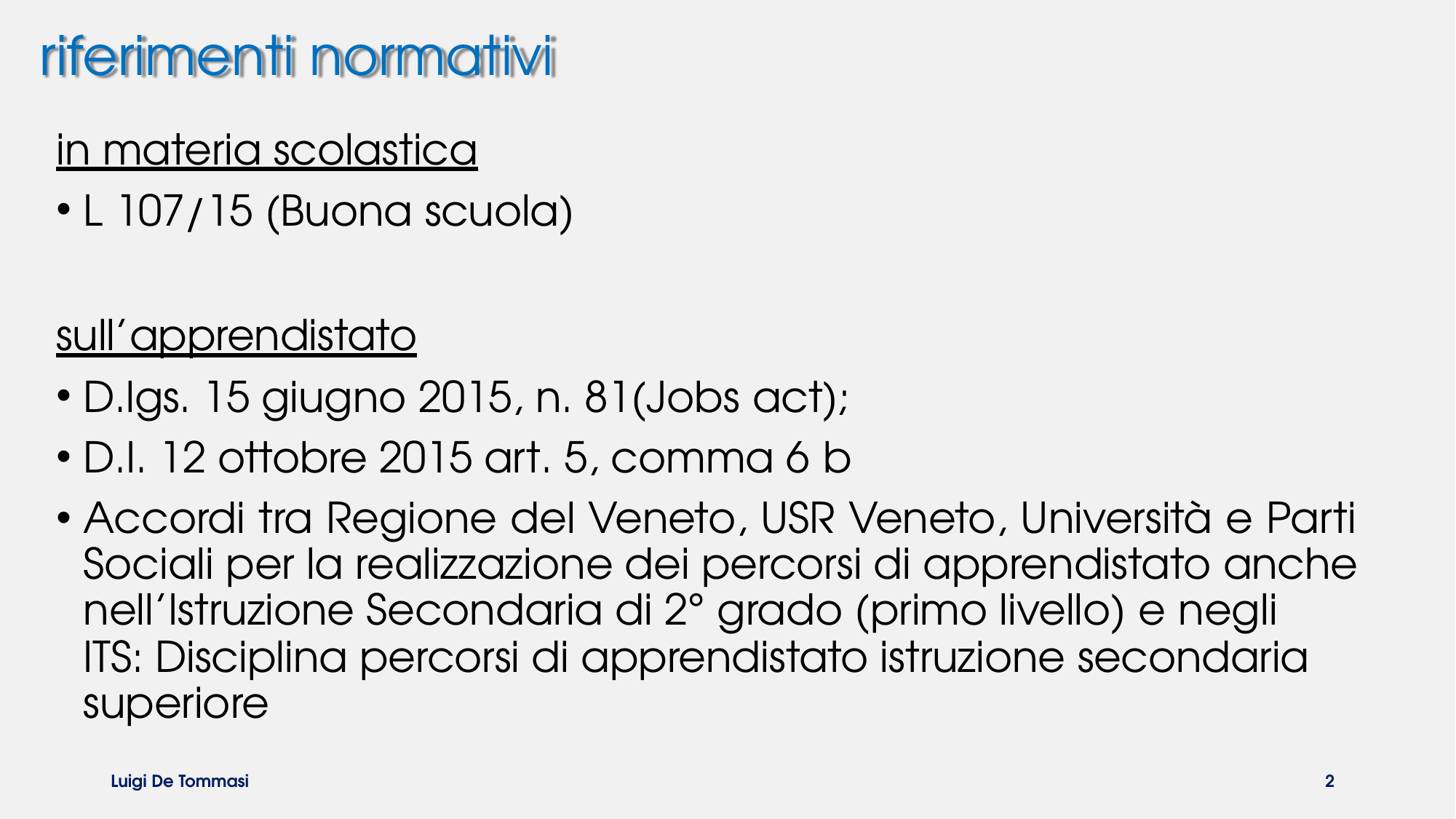

# riferimenti normativi
in materia scolastica
L 107/15 (Buona scuola)

sull’apprendistato
D.lgs. 15 giugno 2015, n. 81(Jobs act);
D.I. 12 ottobre 2015 art. 5, comma 6 b
Accordi tra Regione del Veneto, USR Veneto, Università e Parti  Sociali per la realizzazione dei percorsi di apprendistato anche  nell’Istruzione Secondaria di 2° grado (primo livello) e negli
ITS: Disciplina percorsi di apprendistato istruzione secondaria  superiore
Luigi De Tommasi
2